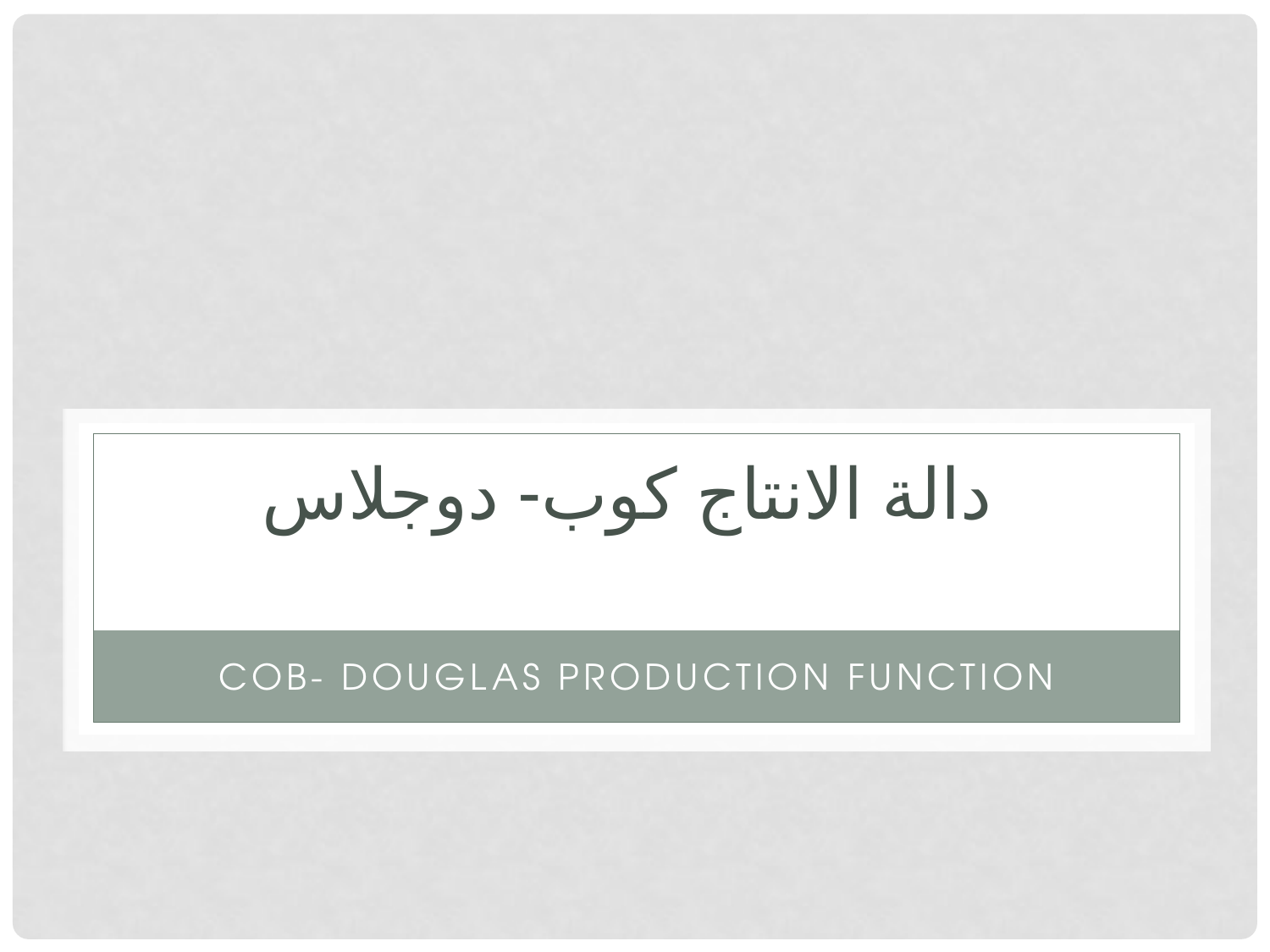

# دالة الانتاج كوب- دوجلاس
cob- douglas production function